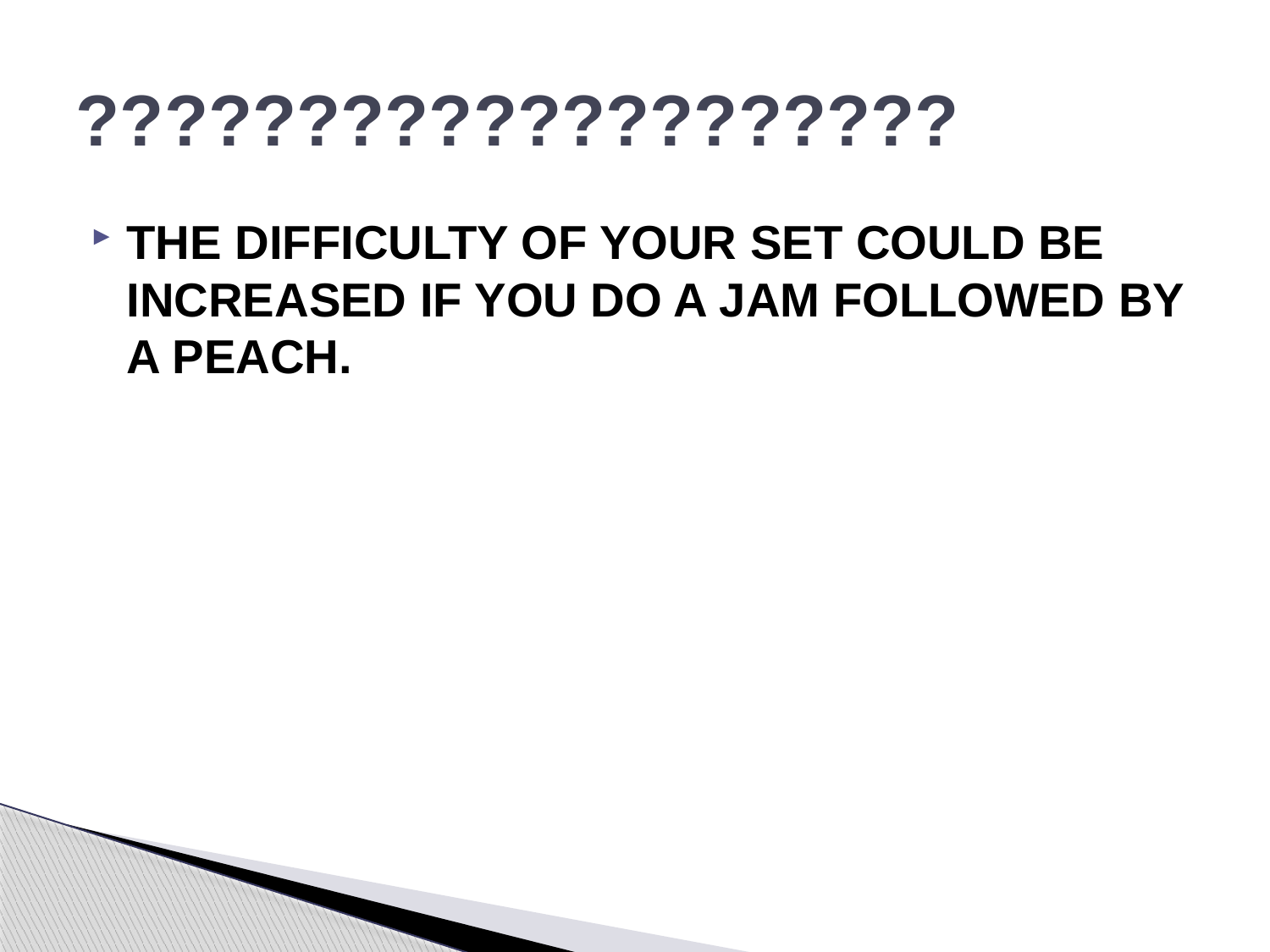

# ????????????????????
THE DIFFICULTY OF YOUR SET COULD BE INCREASED IF YOU DO A JAM FOLLOWED BY A PEACH.